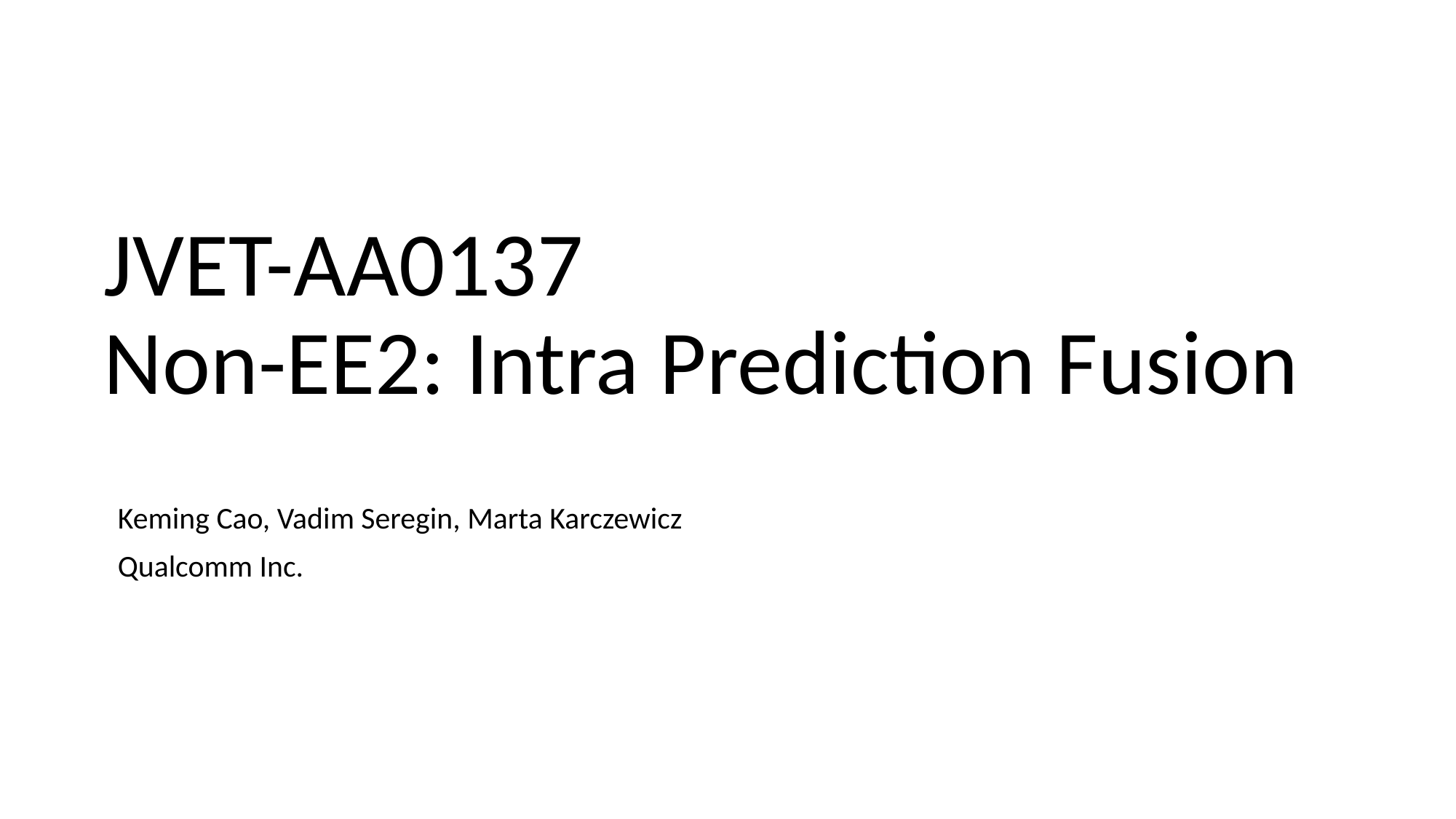

# JVET-AA0137 Non-EE2: Intra Prediction Fusion
Keming Cao, Vadim Seregin, Marta Karczewicz
Qualcomm Inc.